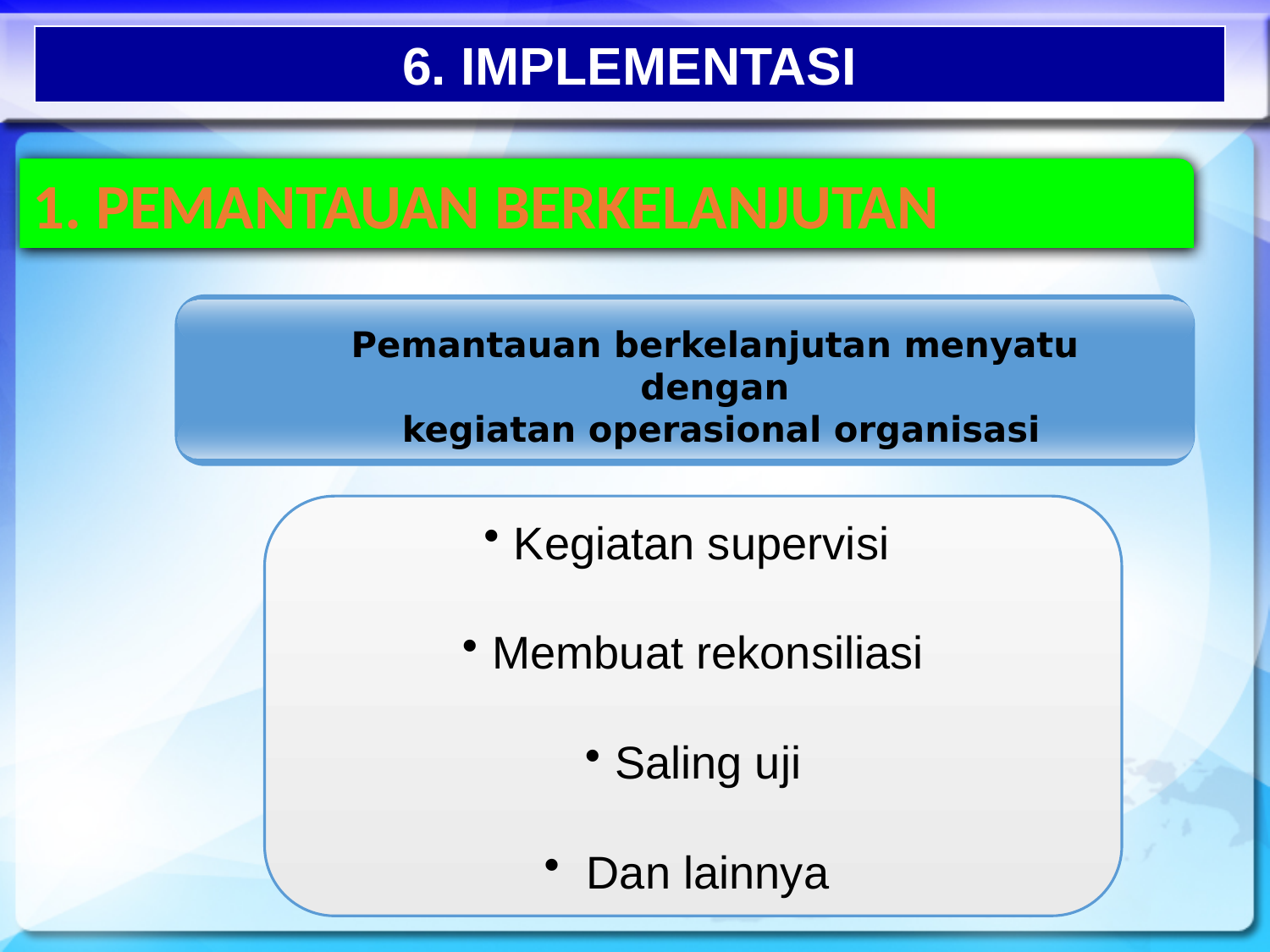

6. IMPLEMENTASI
1. PEMANTAUAN BERKELANJUTAN

Pemantauan berkelanjutan menyatu dengan
 kegiatan operasional organisasi
Kegiatan supervisi

Membuat rekonsiliasi

Saling uji

 Dan lainnya